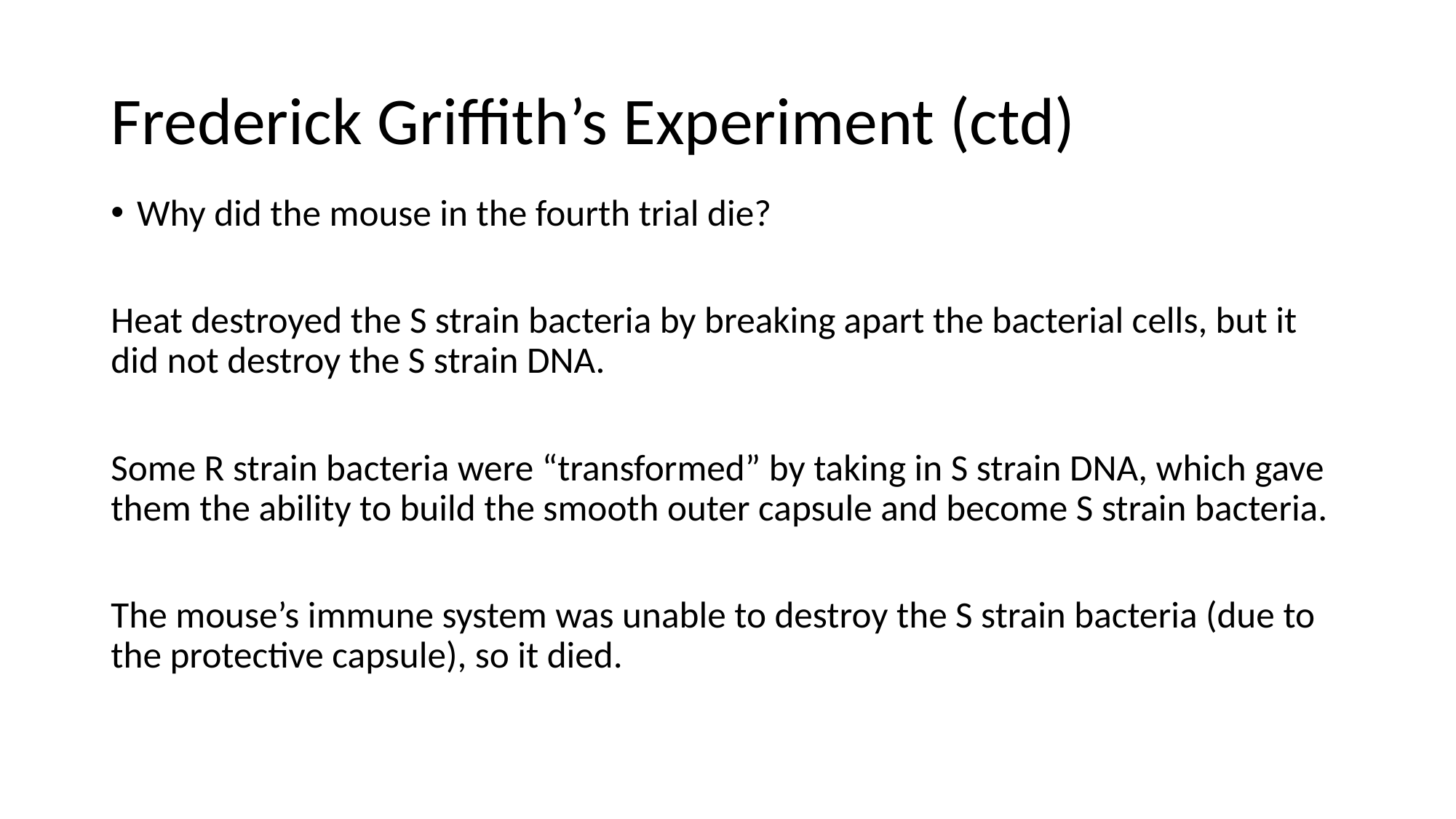

# Frederick Griffith’s Experiment (ctd)
Why did the mouse in the fourth trial die?

Heat destroyed the S strain bacteria by breaking apart the bacterial cells, but it did not destroy the S strain DNA.

Some R strain bacteria were “transformed” by taking in S strain DNA, which gave them the ability to build the smooth outer capsule and become S strain bacteria.

The mouse’s immune system was unable to destroy the S strain bacteria (due to the protective capsule), so it died.